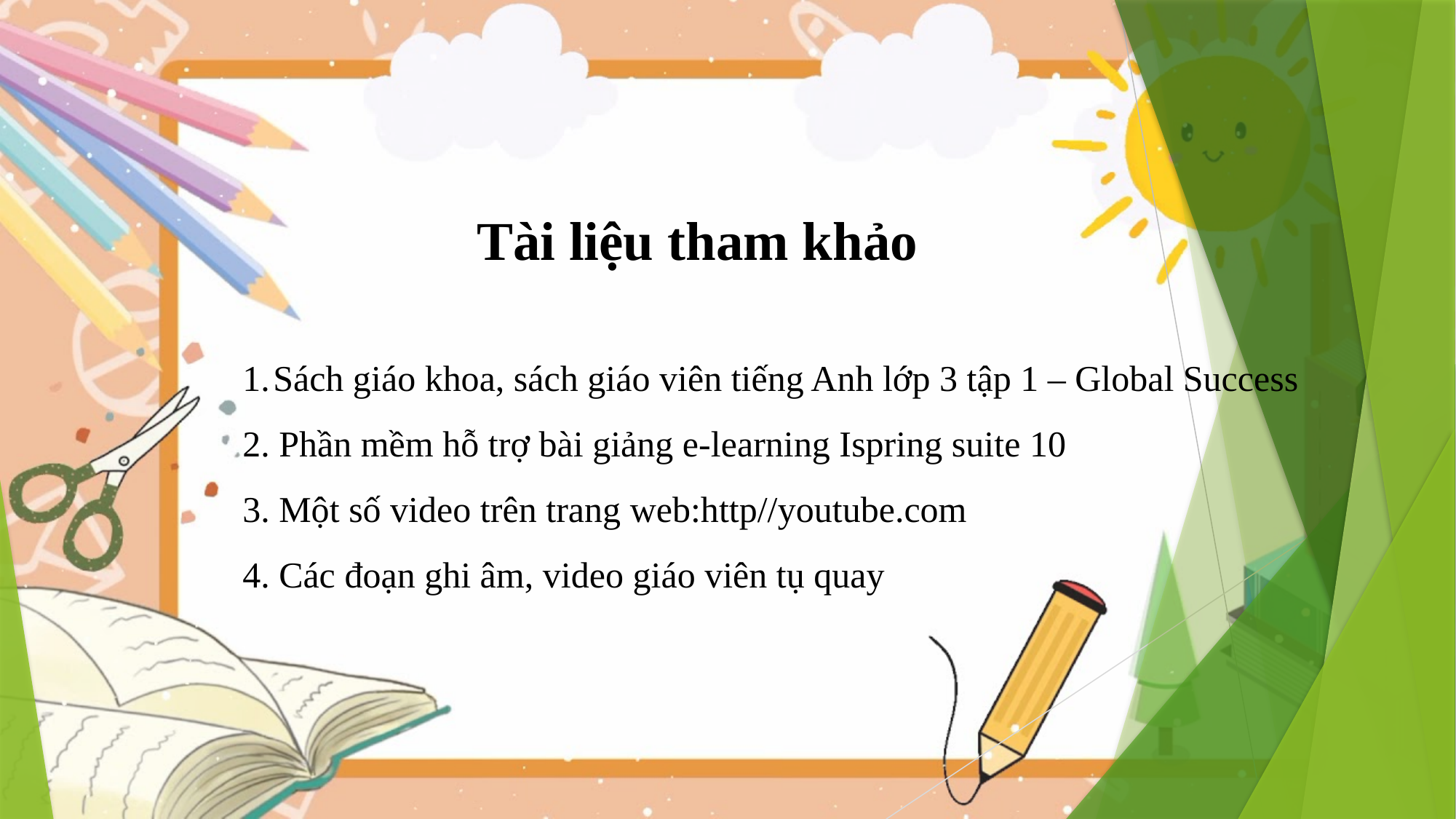

Tài liệu tham khảo
Sách giáo khoa, sách giáo viên tiếng Anh lớp 3 tập 1 – Global Success
2. Phần mềm hỗ trợ bài giảng e-learning Ispring suite 10
3. Một số video trên trang web:http//youtube.com
4. Các đoạn ghi âm, video giáo viên tụ quay